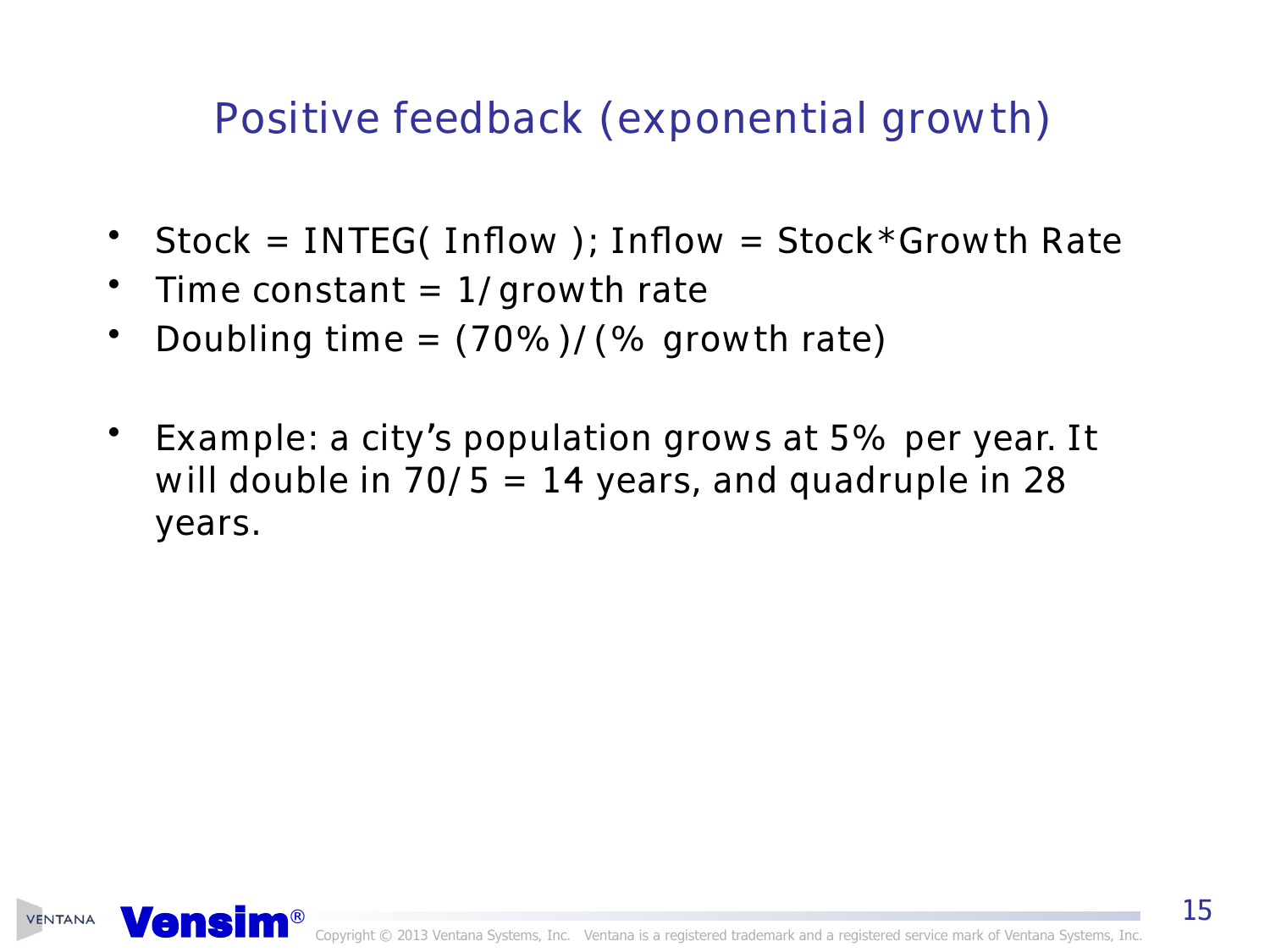

# Positive feedback (exponential growth)
Stock = INTEG( Inflow ); Inflow = Stock*Growth Rate
Time constant = 1/growth rate
Doubling time = (70%)/(% growth rate)

Example: a city’s population grows at 5% per year. It will double in 70/5 = 14 years, and quadruple in 28 years.